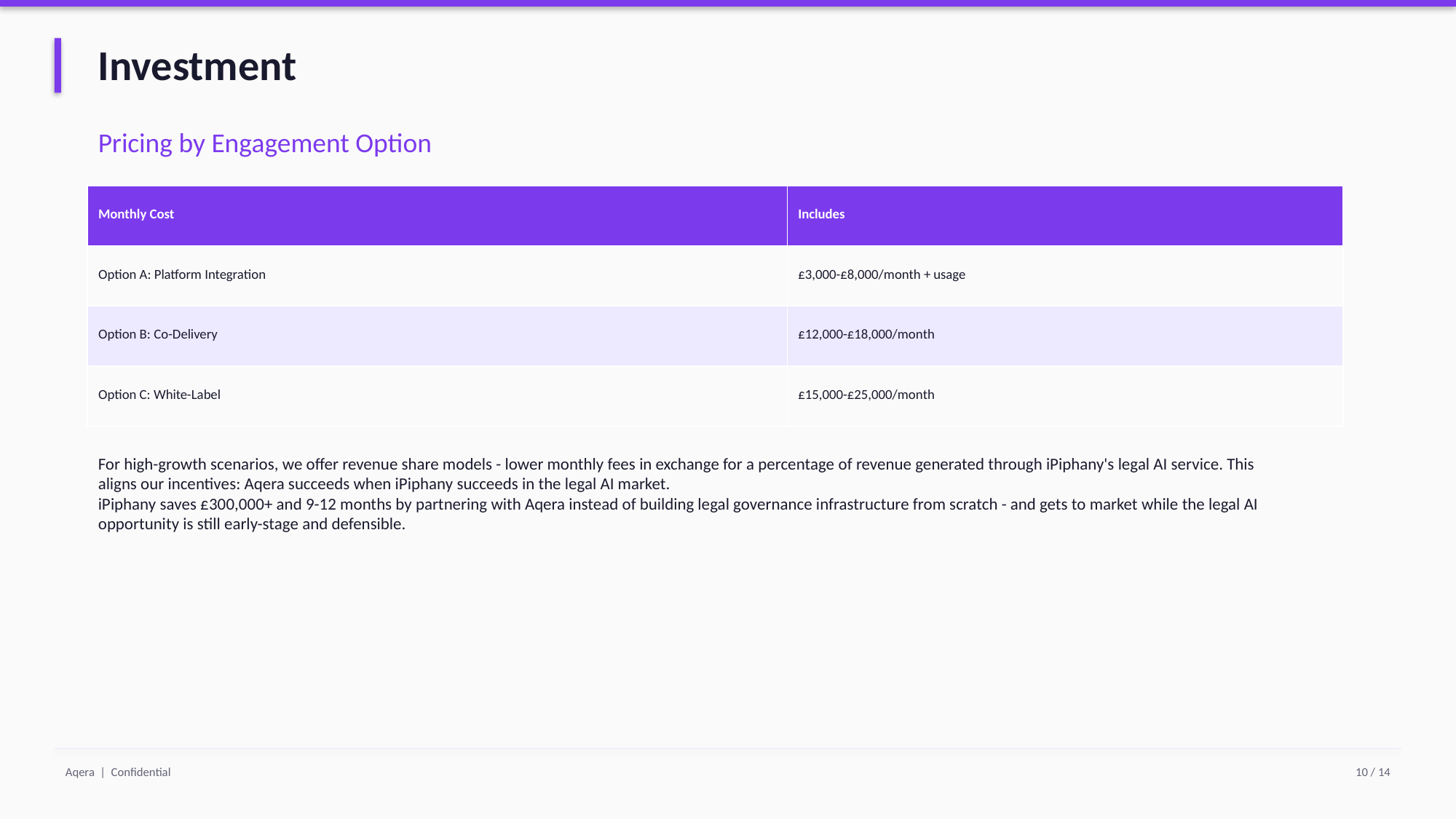

Investment

Pricing by Engagement Option
| Monthly Cost | Includes |
| --- | --- |
| Option A: Platform Integration | £3,000-£8,000/month + usage |
| Option B: Co-Delivery | £12,000-£18,000/month |
| Option C: White-Label | £15,000-£25,000/month |
For high-growth scenarios, we offer revenue share models - lower monthly fees in exchange for a percentage of revenue generated through iPiphany's legal AI service. This aligns our incentives: Aqera succeeds when iPiphany succeeds in the legal AI market.
iPiphany saves £300,000+ and 9-12 months by partnering with Aqera instead of building legal governance infrastructure from scratch - and gets to market while the legal AI opportunity is still early-stage and defensible.

Aqera  |  Confidential
10 / 14